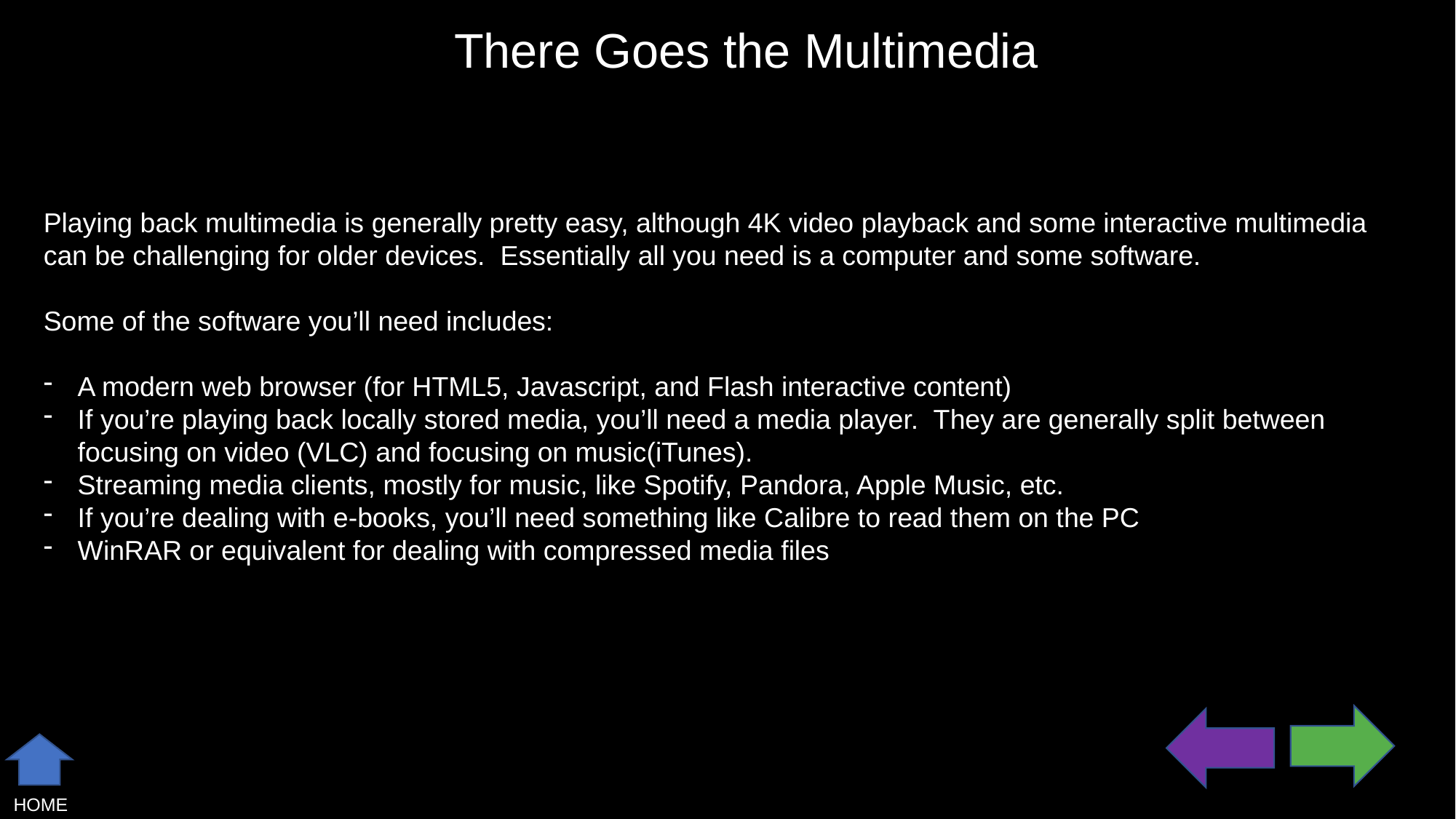

There Goes the Multimedia
Playing back multimedia is generally pretty easy, although 4K video playback and some interactive multimedia can be challenging for older devices.  Essentially all you need is a computer and some software.

Some of the software you’ll need includes:

A modern web browser (for HTML5, Javascript, and Flash interactive content)
If you’re playing back locally stored media, you’ll need a media player.  They are generally split between focusing on video (VLC) and focusing on music(iTunes).
Streaming media clients, mostly for music, like Spotify, Pandora, Apple Music, etc.
If you’re dealing with e-books, you’ll need something like Calibre to read them on the PC
WinRAR or equivalent for dealing with compressed media files

HOME